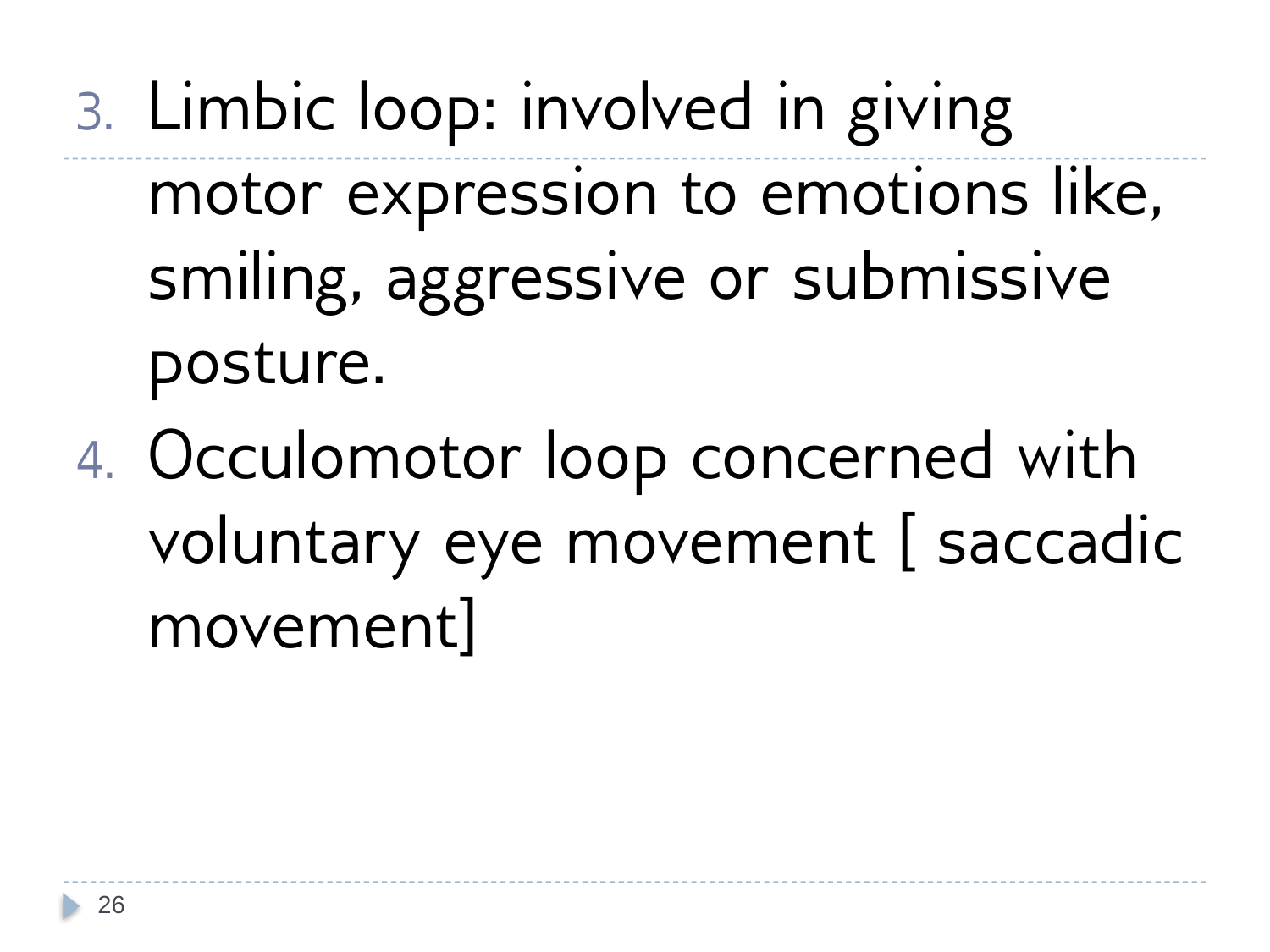

Limbic loop: involved in giving motor expression to emotions like, smiling, aggressive or submissive posture.
Occulomotor loop concerned with voluntary eye movement [ saccadic movement]

26